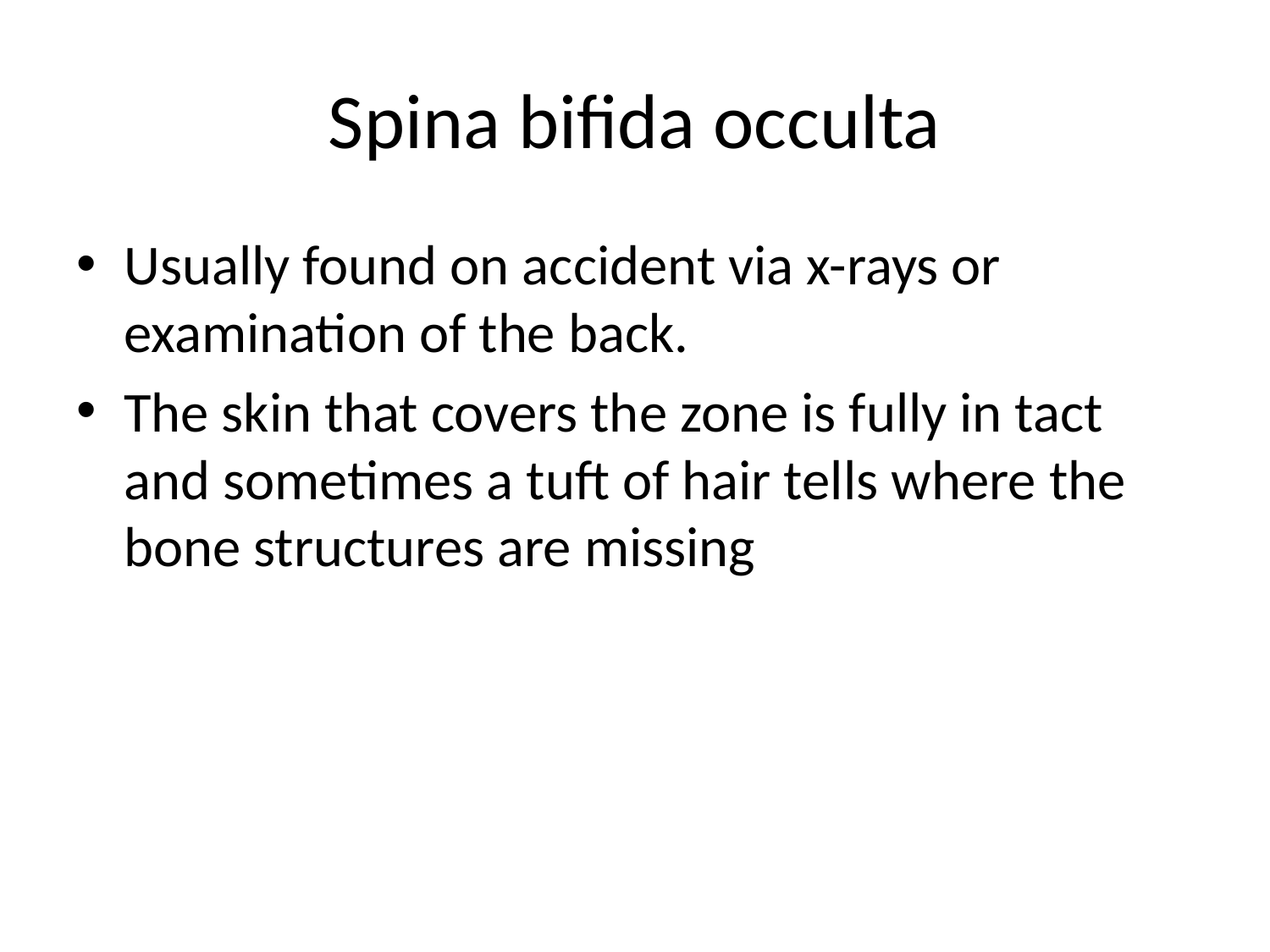

# Spina bifida occulta
Usually found on accident via x-rays or examination of the back.
The skin that covers the zone is fully in tact and sometimes a tuft of hair tells where the bone structures are missing